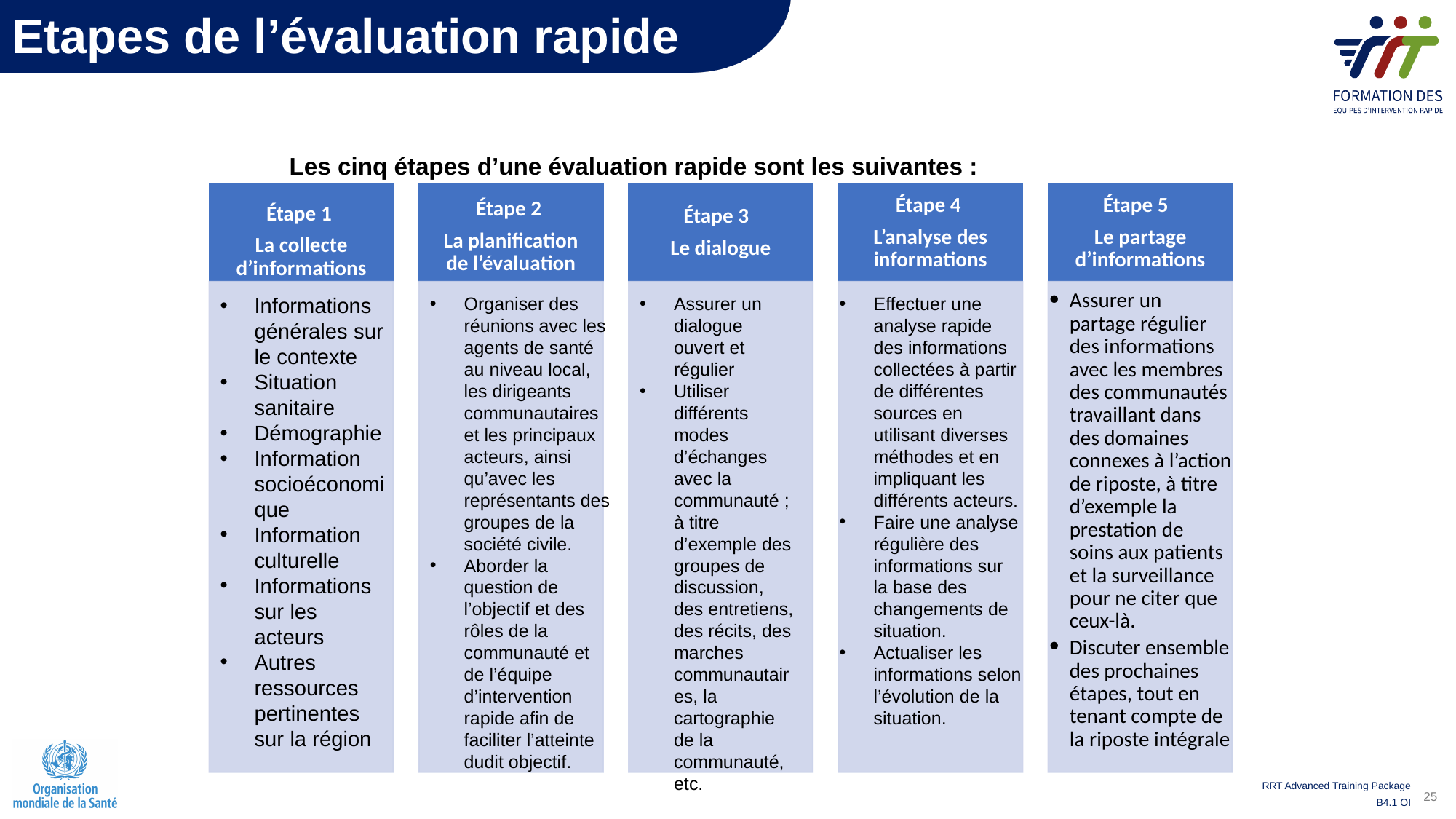

Etapes de l’évaluation rapide

Les cinq étapes d’une évaluation rapide sont les suivantes :
Étape 2
La planification de l’évaluation

Étape 1
La collecte d’informations

Étape 3
Le dialogue

Étape 4
L’analyse des informations

Étape 5
Le partage d’informations
Assurer un partage régulier des informations avec les membres des communautés travaillant dans des domaines connexes à l’action de riposte, à titre d’exemple la prestation de soins aux patients et la surveillance pour ne citer que ceux-là.
Discuter ensemble des prochaines étapes, tout en tenant compte de la riposte intégrale

Informations générales sur le contexte
Situation sanitaire
Démographie
Information socioéconomique
Information culturelle
Informations sur les acteurs
Autres ressources pertinentes sur la région
Organiser des réunions avec les agents de santé au niveau local, les dirigeants communautaires et les principaux acteurs, ainsi qu’avec les représentants des groupes de la société civile.
Aborder la question de l’objectif et des rôles de la communauté et de l’équipe d’intervention rapide afin de faciliter l’atteinte dudit objectif.

Assurer un dialogue ouvert et régulier
Utiliser différents modes d’échanges avec la communauté ; à titre d’exemple des groupes de discussion, des entretiens, des récits, des marches communautaires, la cartographie de la communauté, etc.
Effectuer une analyse rapide des informations collectées à partir de différentes sources en utilisant diverses méthodes et en impliquant les différents acteurs.
Faire une analyse régulière des informations sur la base des changements de situation.
Actualiser les informations selon l’évolution de la situation.